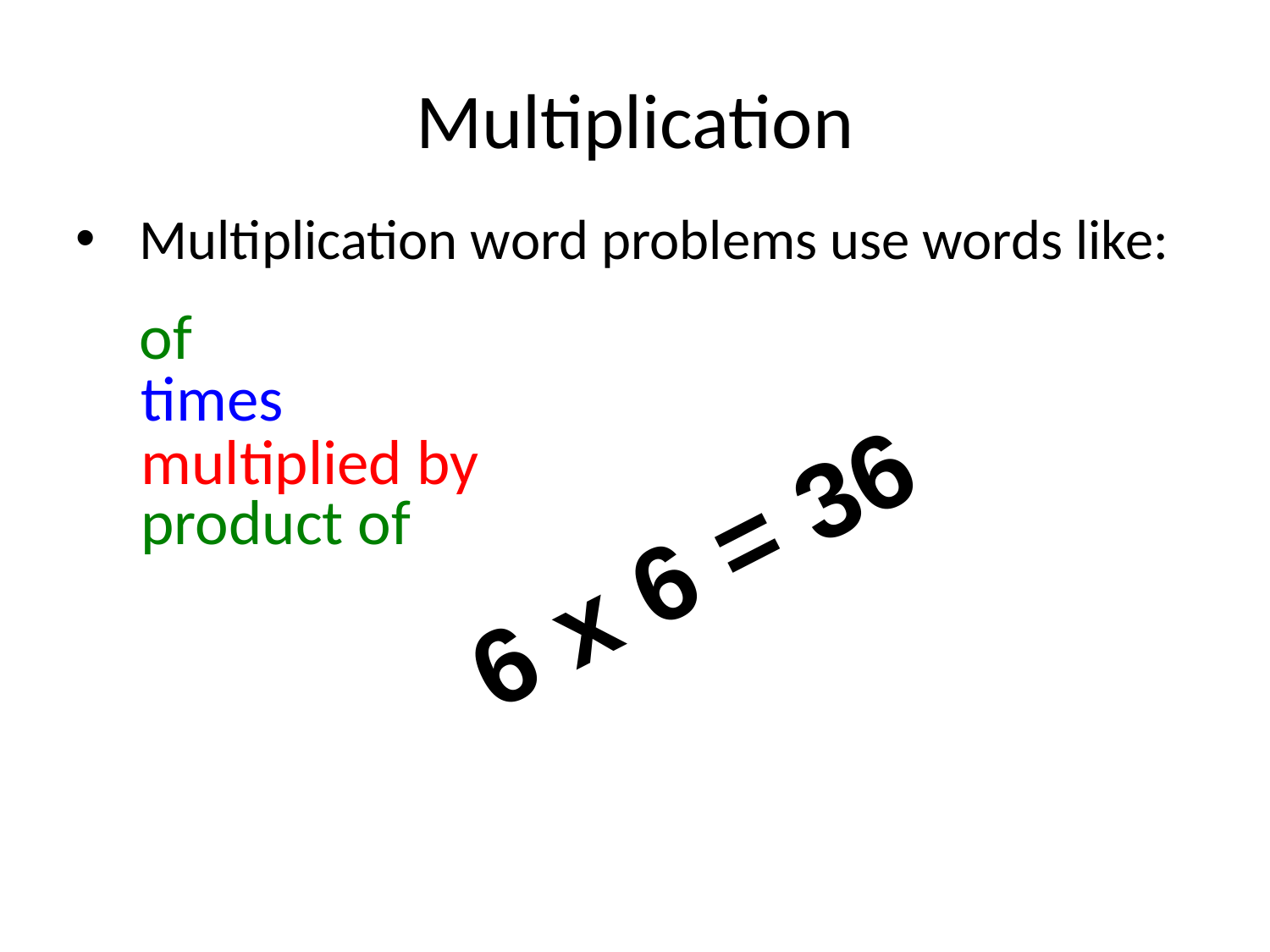

# Multiplication
Multiplication word problems use words like:
of
times
multiplied by
6 x 6 = 36
product of